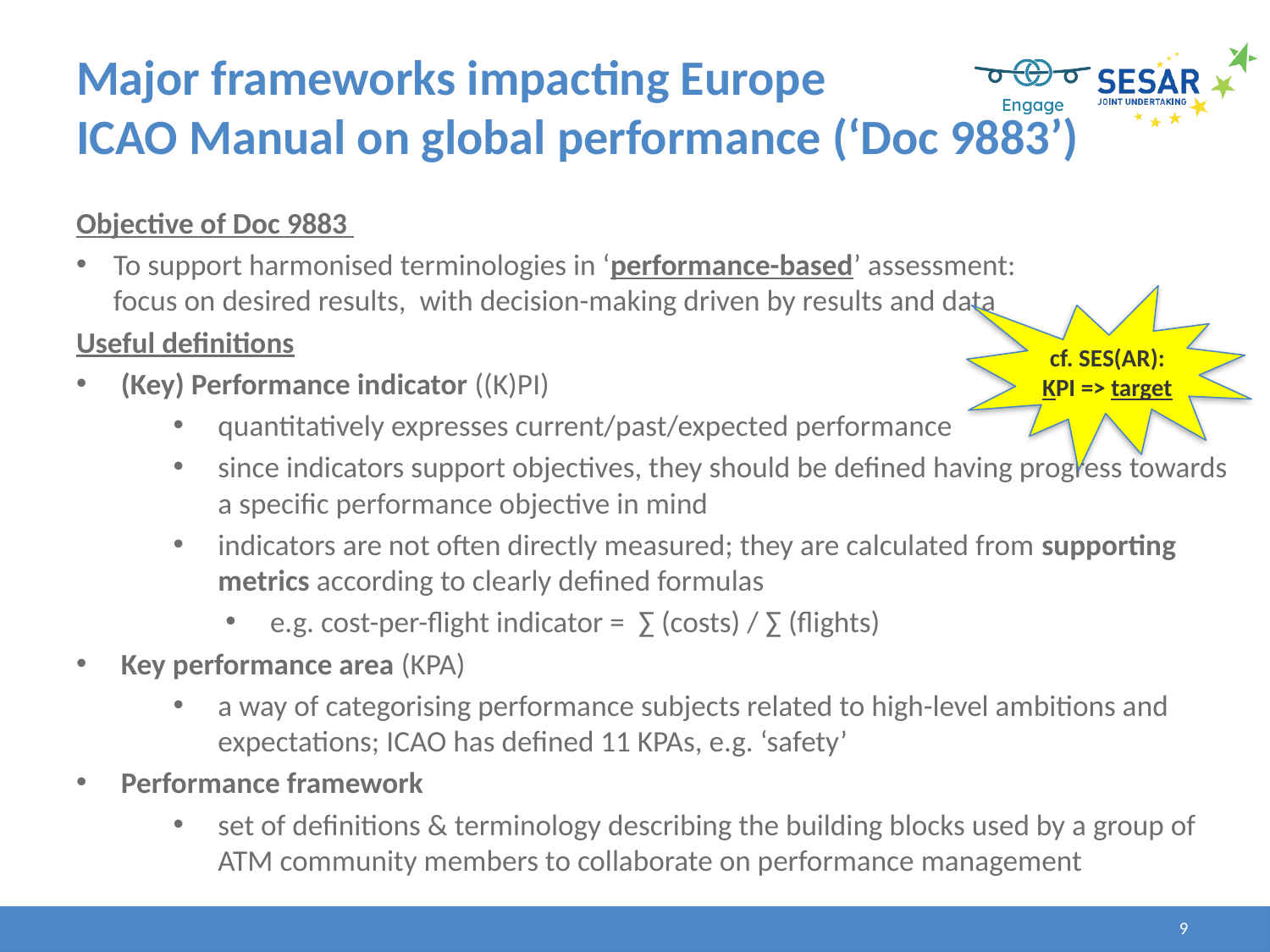

# Major frameworks impacting Europe ICAO Manual on global performance (‘Doc 9883’)
Objective of Doc 9883
To support harmonised terminologies in ‘performance-based’ assessment:
focus on desired results,  with decision-making driven by results and data
Useful definitions
(Key) Performance indicator ((K)PI)
quantitatively expresses current/past/expected performance
since indicators support objectives, they should be defined having progress towards a specific performance objective in mind
indicators are not often directly measured; they are calculated from supporting metrics according to clearly defined formulas
e.g. cost-per-flight indicator =  ∑ (costs) / ∑ (flights)
Key performance area (KPA)
a way of categorising performance subjects related to high-level ambitions and expectations; ICAO has defined 11 KPAs, e.g. ‘safety’
Performance framework
set of definitions & terminology describing the building blocks used by a group of ATM community members to collaborate on performance management
cf. SES(AR): KPI => target

9